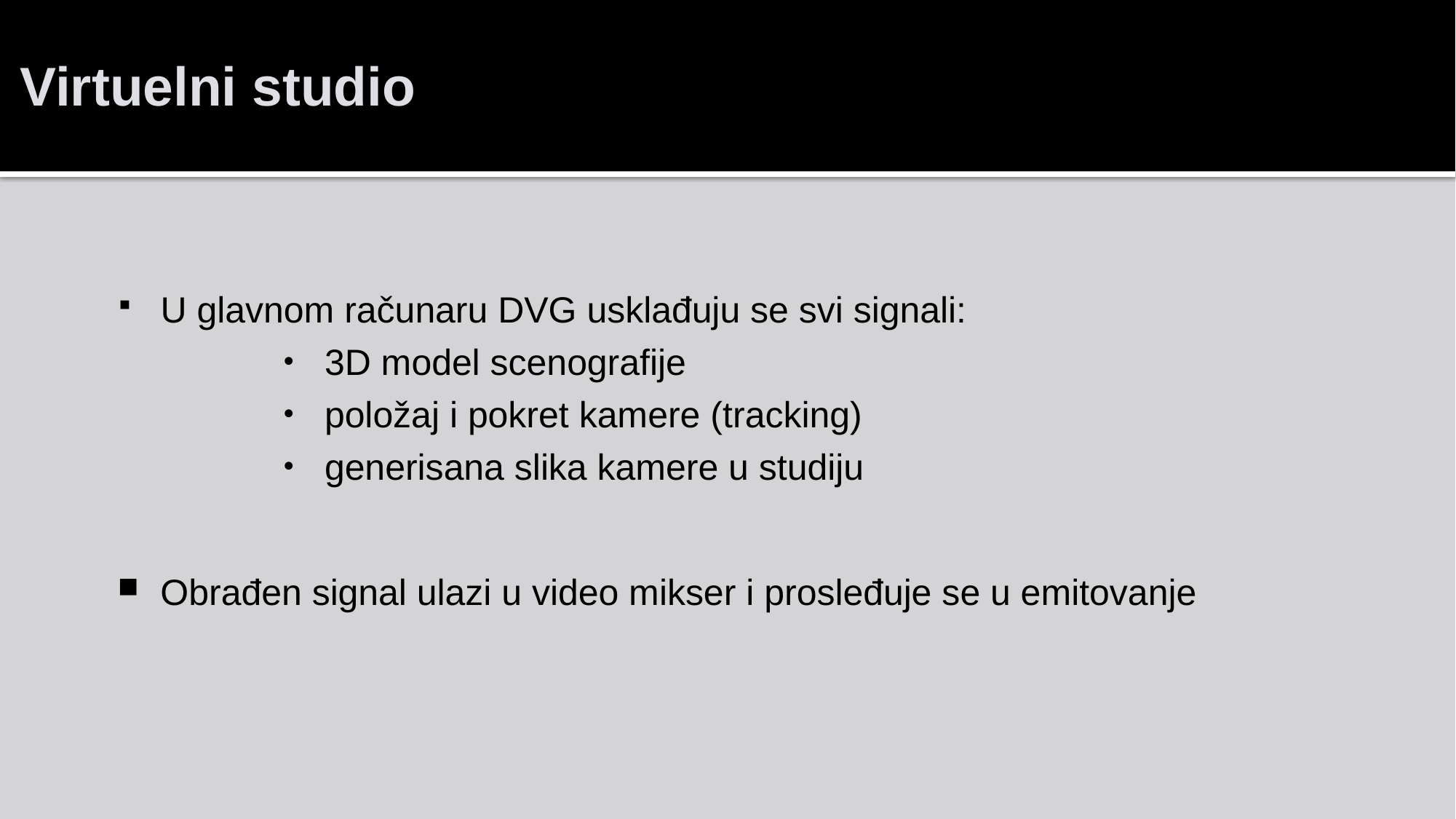

# Virtuelni studio

U glavnom računaru DVG usklađuju se svi signali:
3D model scenografije
položaj i pokret kamere (tracking)
generisana slika kamere u studiju

Obrađen signal ulazi u video mikser i prosleđuje se u emitovanje